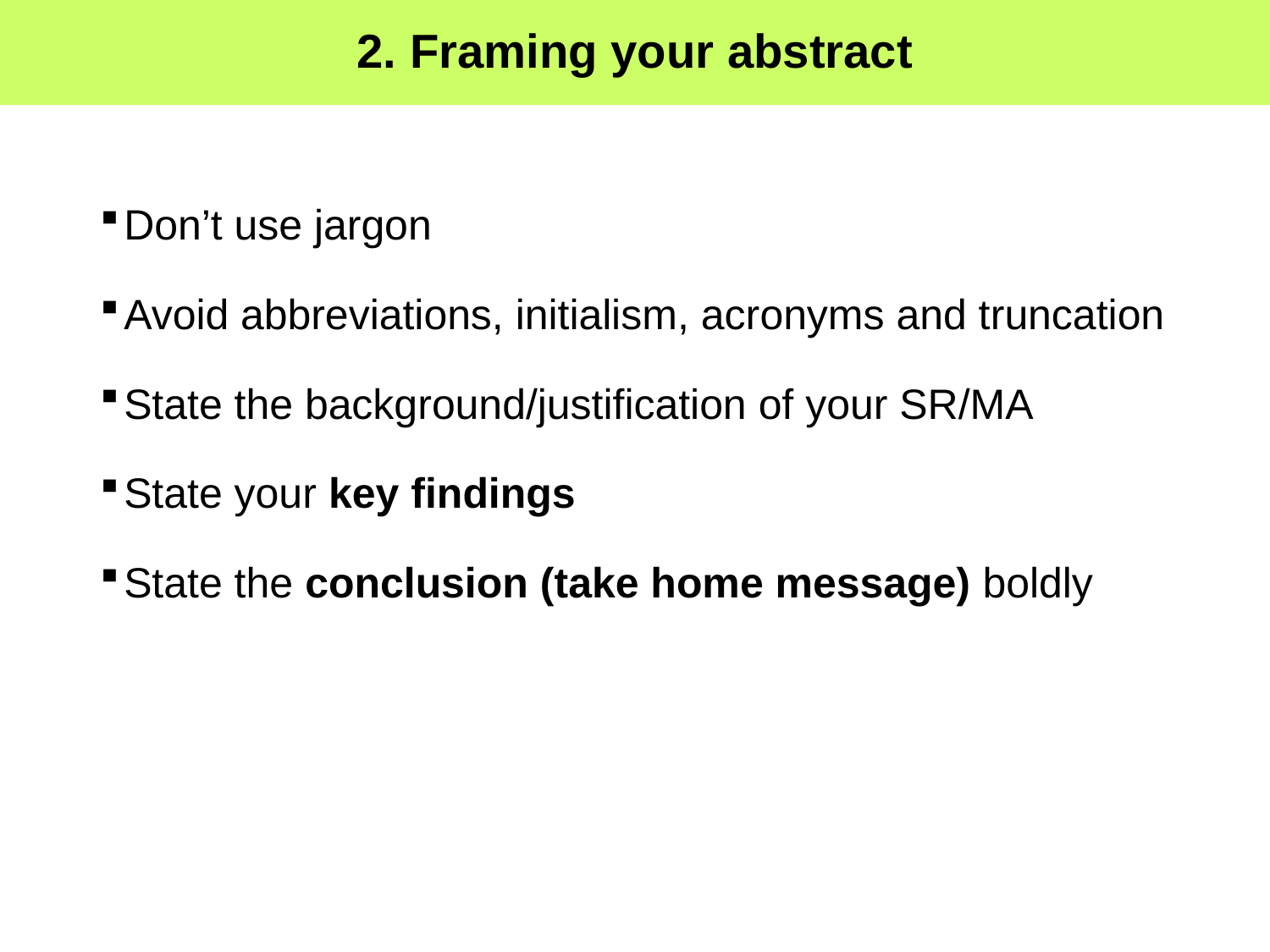

# 2. Framing your abstract
Don’t use jargon
Avoid abbreviations, initialism, acronyms and truncation
State the background/justification of your SR/MA
State your key findings
State the conclusion (take home message) boldly